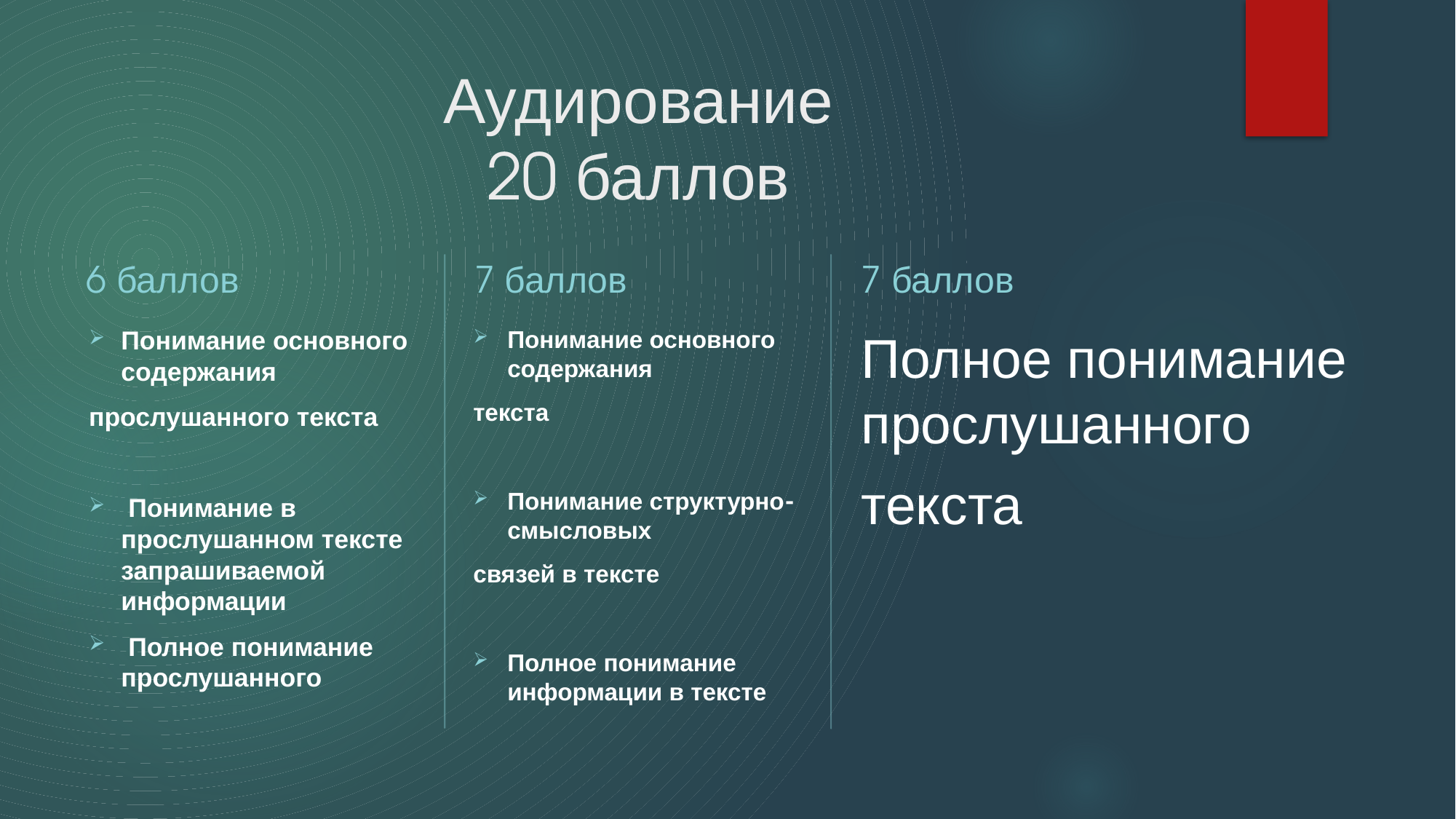

# Аудирование 20 баллов
6 баллов
7 баллов
7 баллов
Понимание основного содержания
прослушанного текста

 Понимание в прослушанном тексте запрашиваемой информации
 Полное понимание прослушанного
Понимание основного содержания
текста

Понимание структурно-смысловых
связей в тексте

Полное понимание информации в тексте
Полное понимание прослушанного
текста